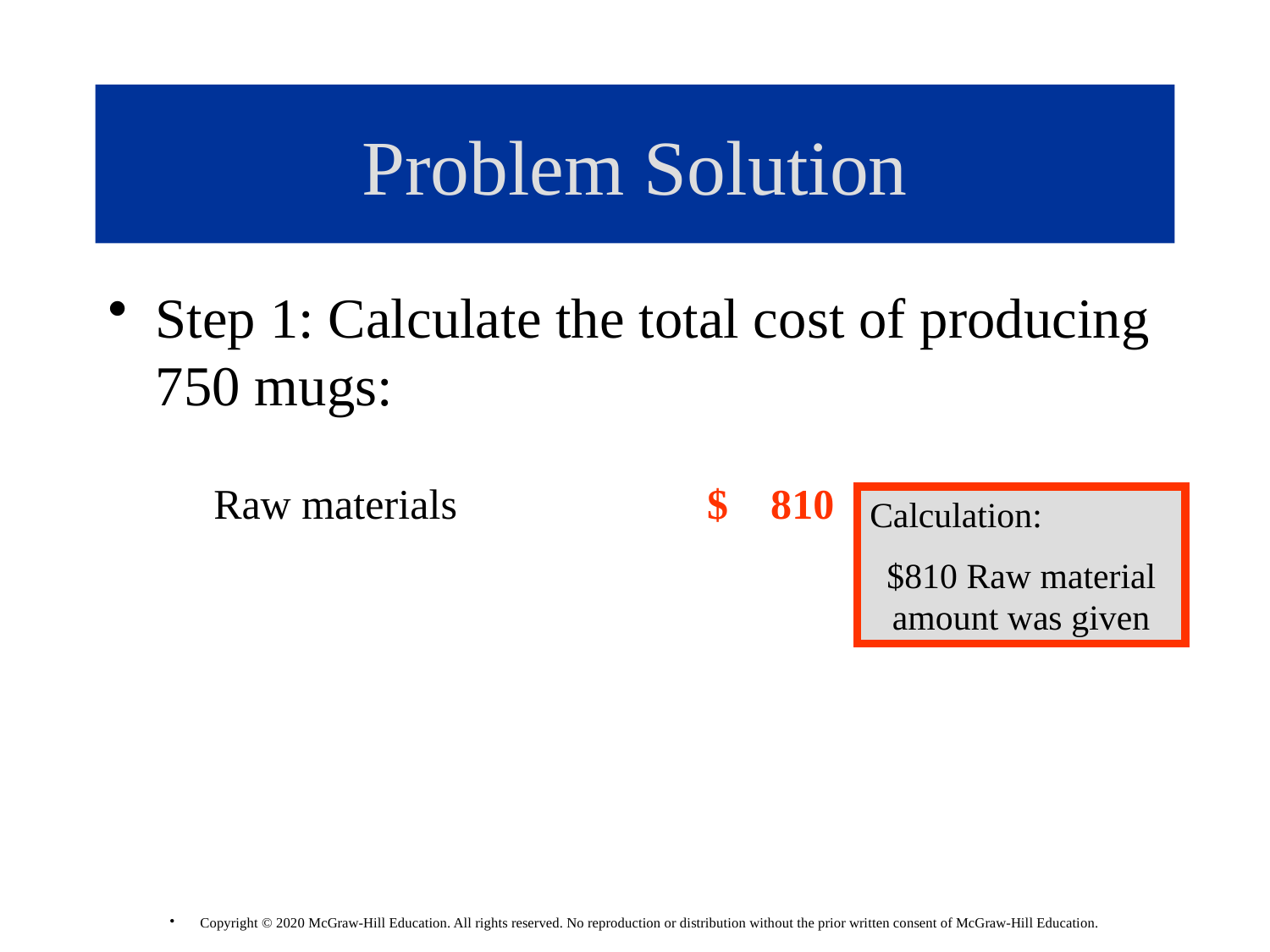

# Problem Solution
Step 1: Calculate the total cost of producing 750 mugs:
Raw materials

$    810

Calculation:
$810 Raw material amount was given